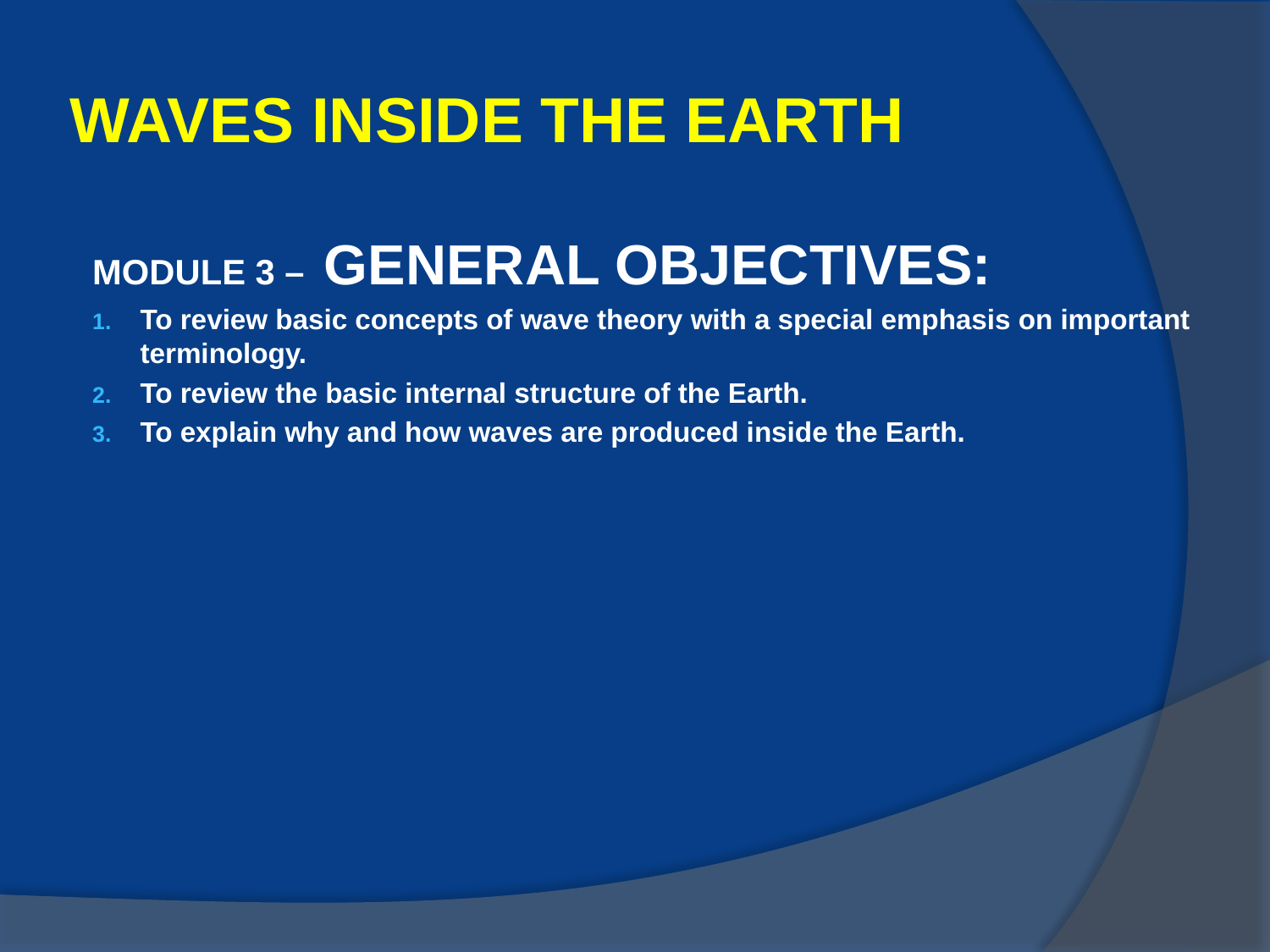

# WAVES INSIDE THE EARTH
MODULE 3 –  GENERAL OBJECTIVES:
To review basic concepts of wave theory with a special emphasis on important terminology.
To review the basic internal structure of the Earth.
To explain why and how waves are produced inside the Earth.